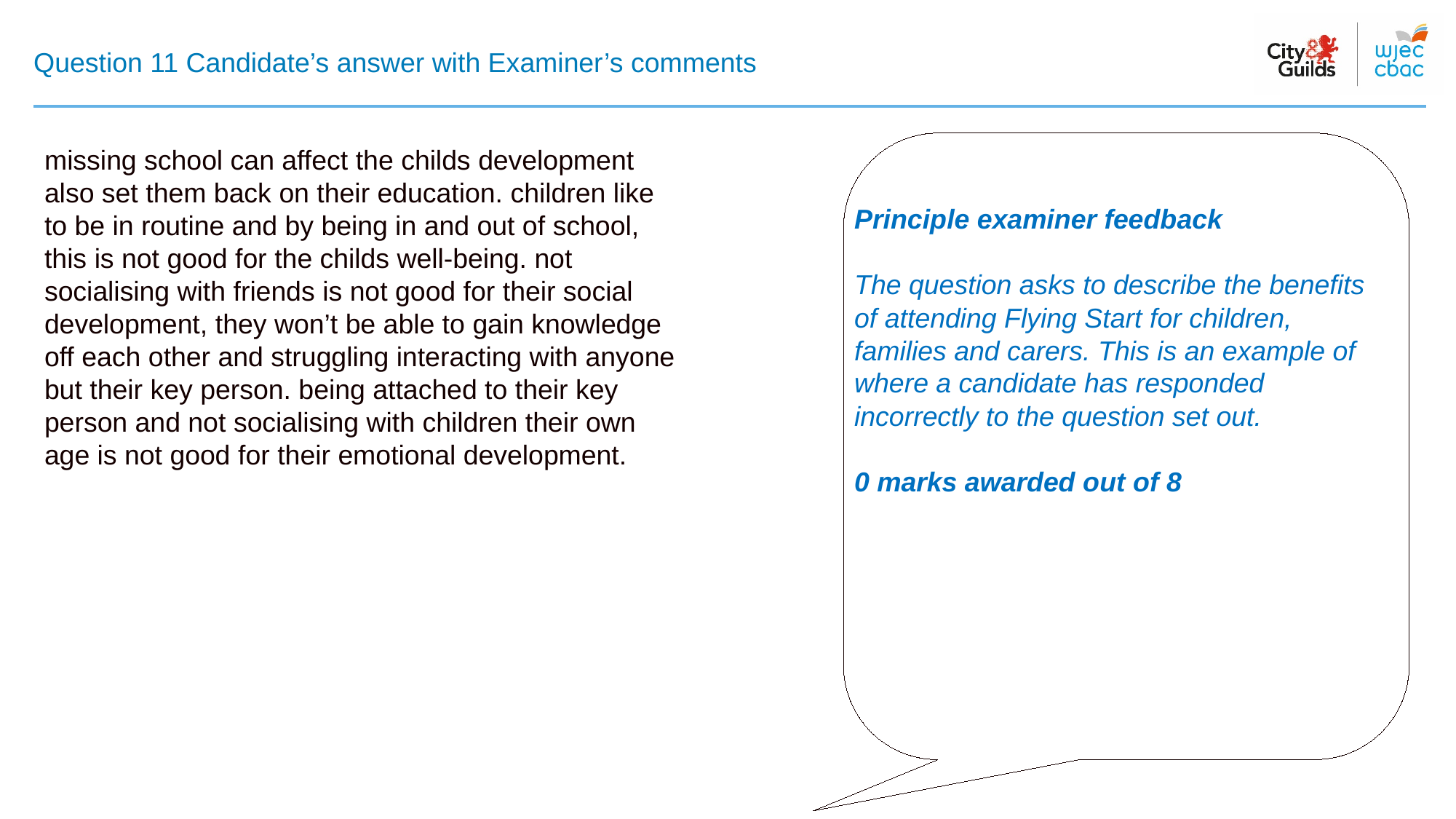

# Question 11 Candidate’s answer with Examiner’s comments

missing school can affect the childs development also set them back on their education. children like to be in routine and by being in and out of school, this is not good for the childs well-being. not socialising with friends is not good for their social development, they won’t be able to gain knowledge off each other and struggling interacting with anyone but their key person. being attached to their key person and not socialising with children their own age is not good for their emotional development.
Principle examiner feedback​
​
The question asks to describe the benefits of attending Flying Start for children, families and carers. This is an example of where a candidate has responded incorrectly to the question set out.

0 marks awarded out of 8